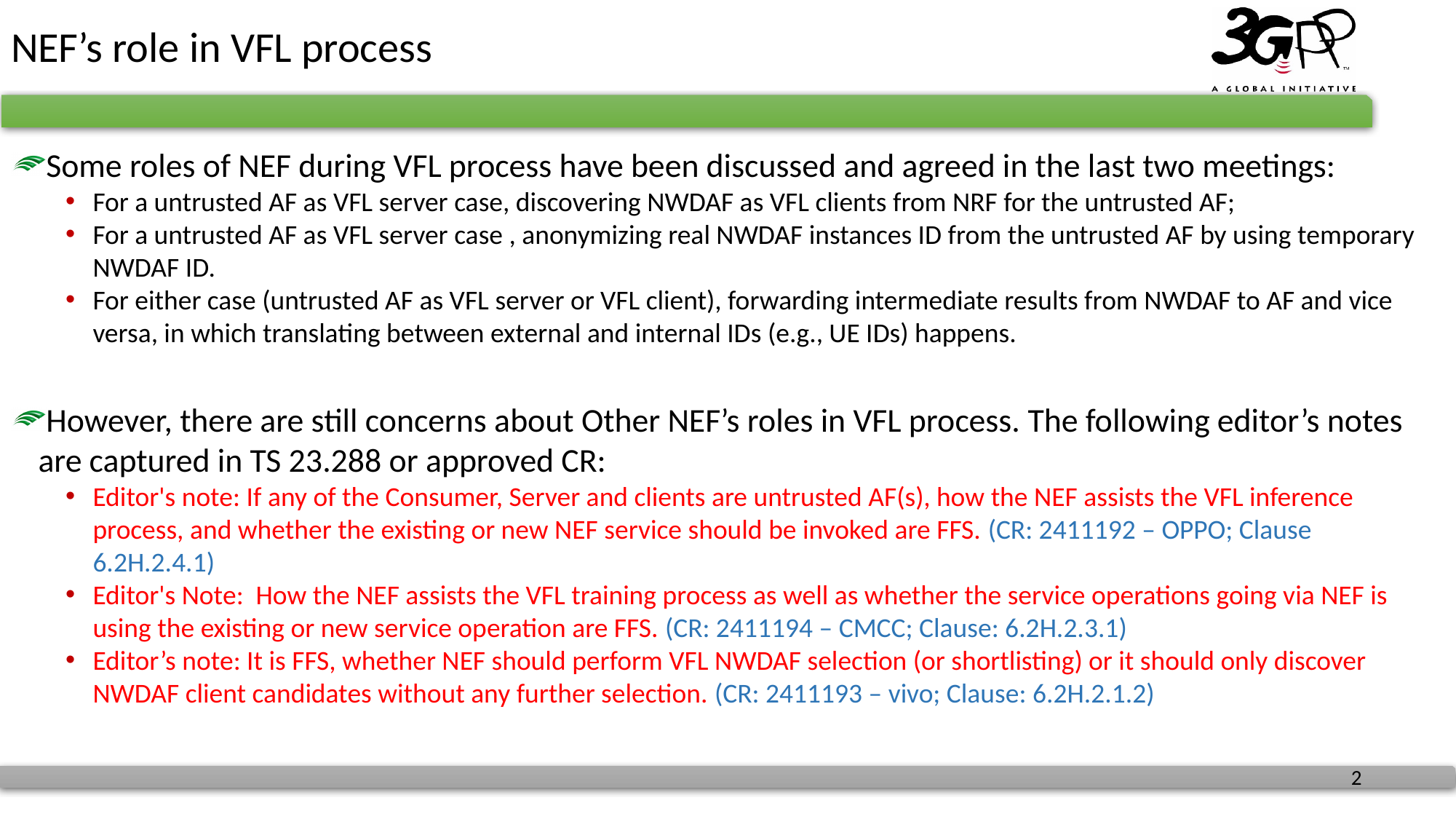

# NEF’s role in VFL process
Some roles of NEF during VFL process have been discussed and agreed in the last two meetings:
For a untrusted AF as VFL server case, discovering NWDAF as VFL clients from NRF for the untrusted AF;
For a untrusted AF as VFL server case , anonymizing real NWDAF instances ID from the untrusted AF by using temporary NWDAF ID.
For either case (untrusted AF as VFL server or VFL client), forwarding intermediate results from NWDAF to AF and vice versa, in which translating between external and internal IDs (e.g., UE IDs) happens.

However, there are still concerns about Other NEF’s roles in VFL process. The following editor’s notes are captured in TS 23.288 or approved CR:
Editor's note: If any of the Consumer, Server and clients are untrusted AF(s), how the NEF assists the VFL inference process, and whether the existing or new NEF service should be invoked are FFS. (CR: 2411192 – OPPO; Clause 6.2H.2.4.1)
Editor's Note:  How the NEF assists the VFL training process as well as whether the service operations going via NEF is using the existing or new service operation are FFS. (CR: 2411194 – CMCC; Clause: 6.2H.2.3.1)
Editor’s note: It is FFS, whether NEF should perform VFL NWDAF selection (or shortlisting) or it should only discover NWDAF client candidates without any further selection. (CR: 2411193 – vivo; Clause: 6.2H.2.1.2)